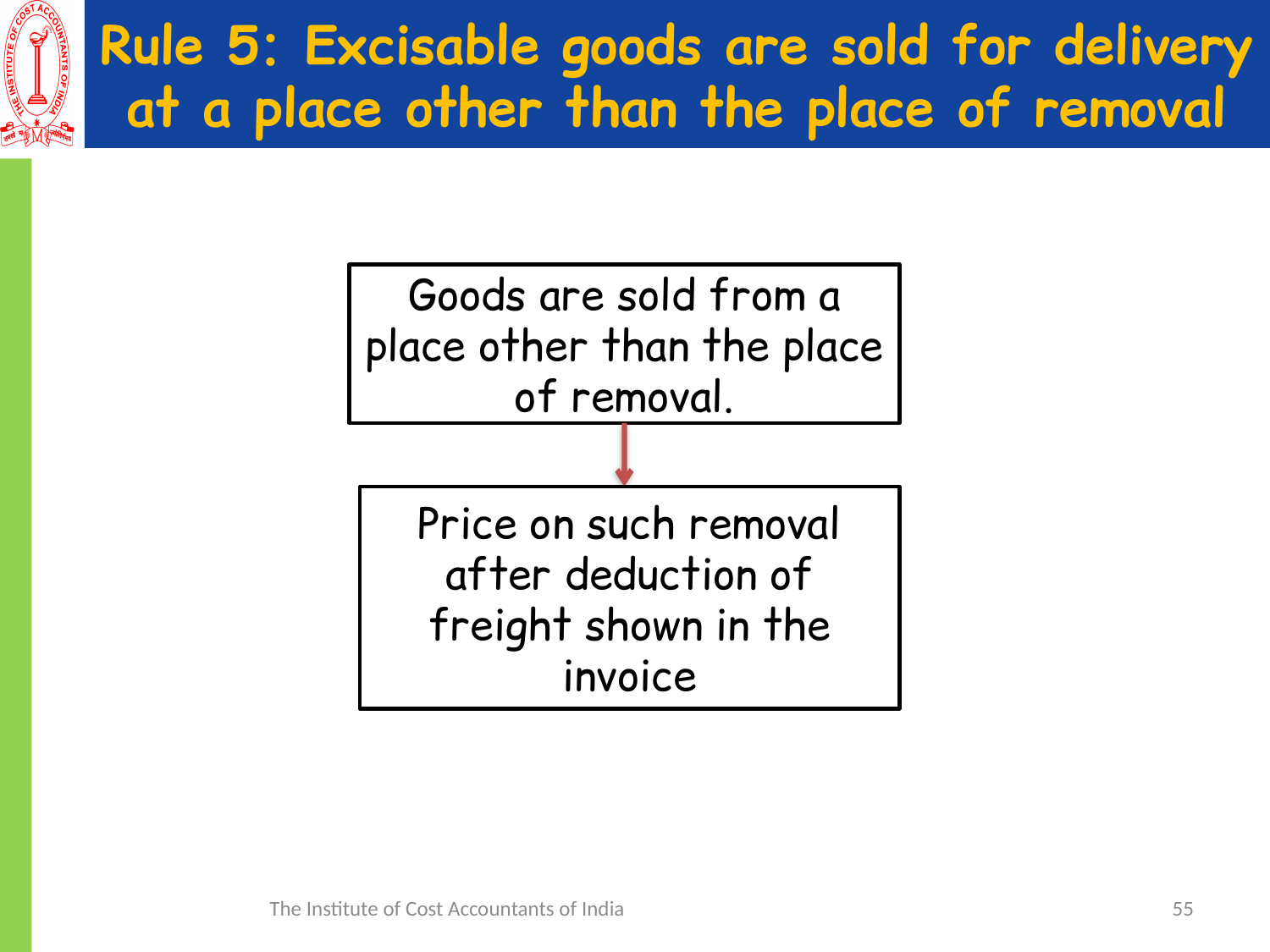

# Rule 5: Excisable goods are sold for delivery at a place other than the place of removal

Goods are sold from a place other than the place of removal.
Price on such removal after deduction of freight shown in the invoice
The Institute of Cost Accountants of India
55